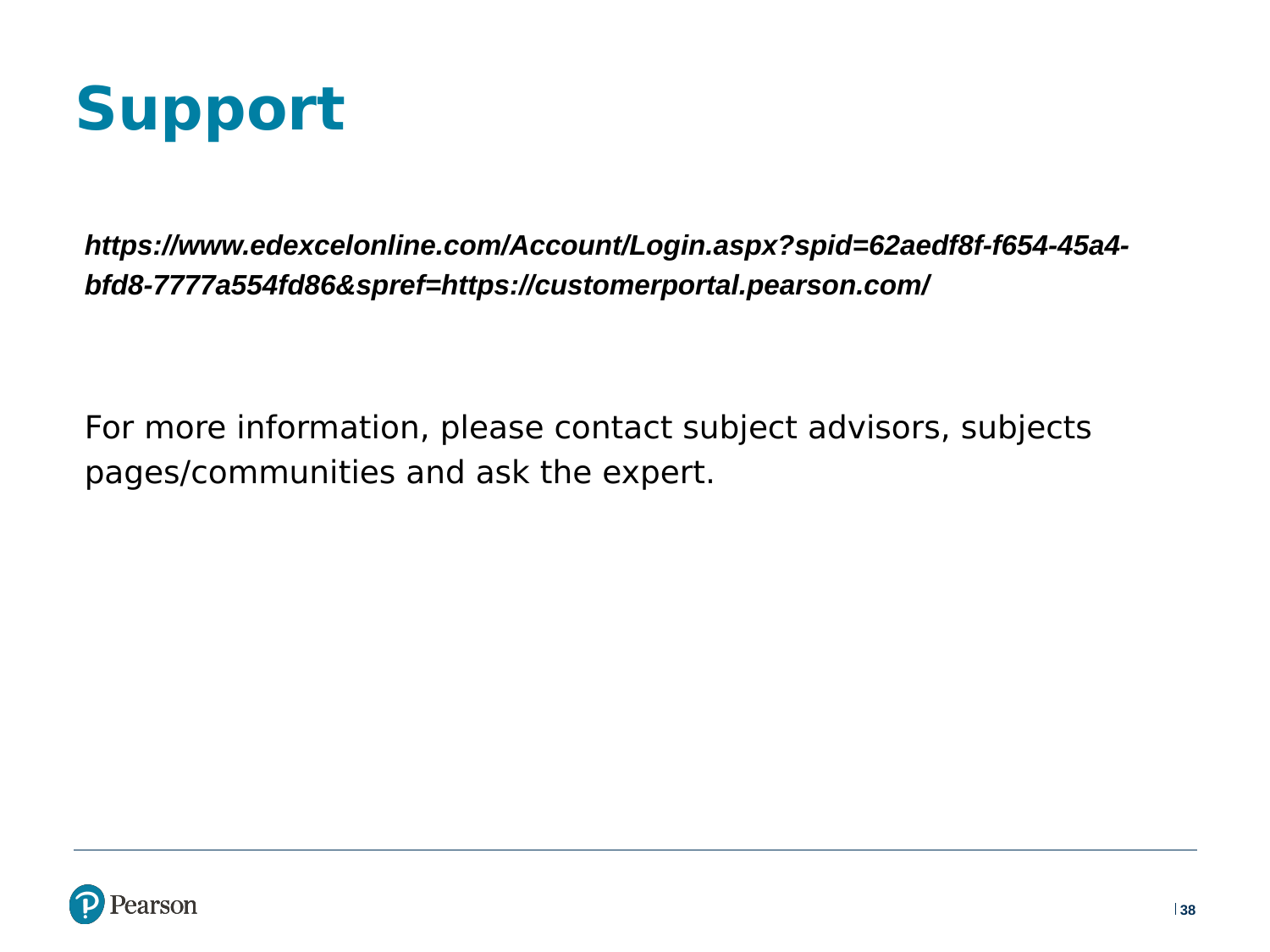

# Support
https://www.edexcelonline.com/Account/Login.aspx?spid=62aedf8f-f654-45a4-bfd8-7777a554fd86&spref=https://customerportal.pearson.com/

For more information, please contact subject advisors, subjects pages/communities and ask the expert.

38